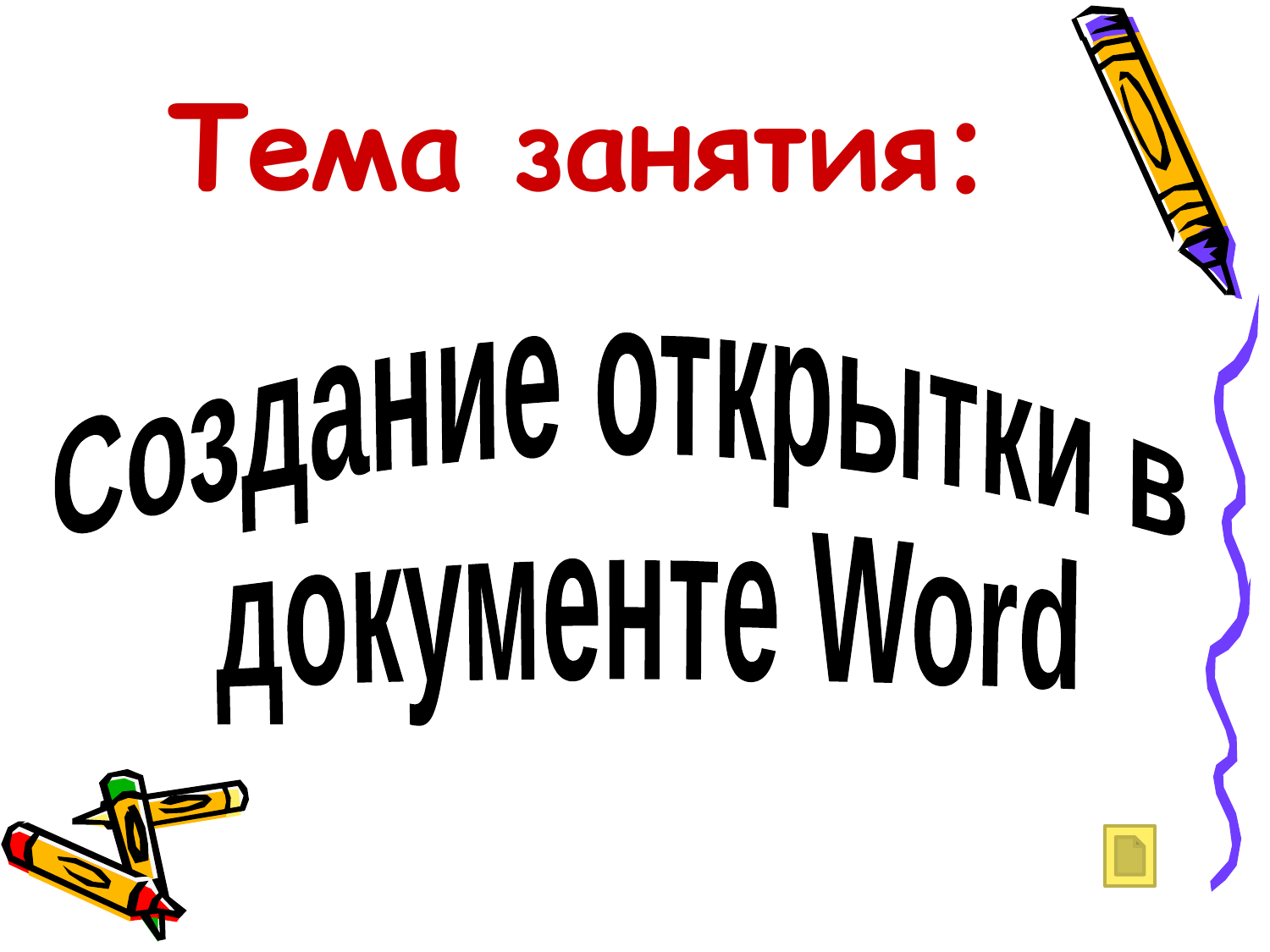

Тема занятия:
Создание открытки в
 документе Word